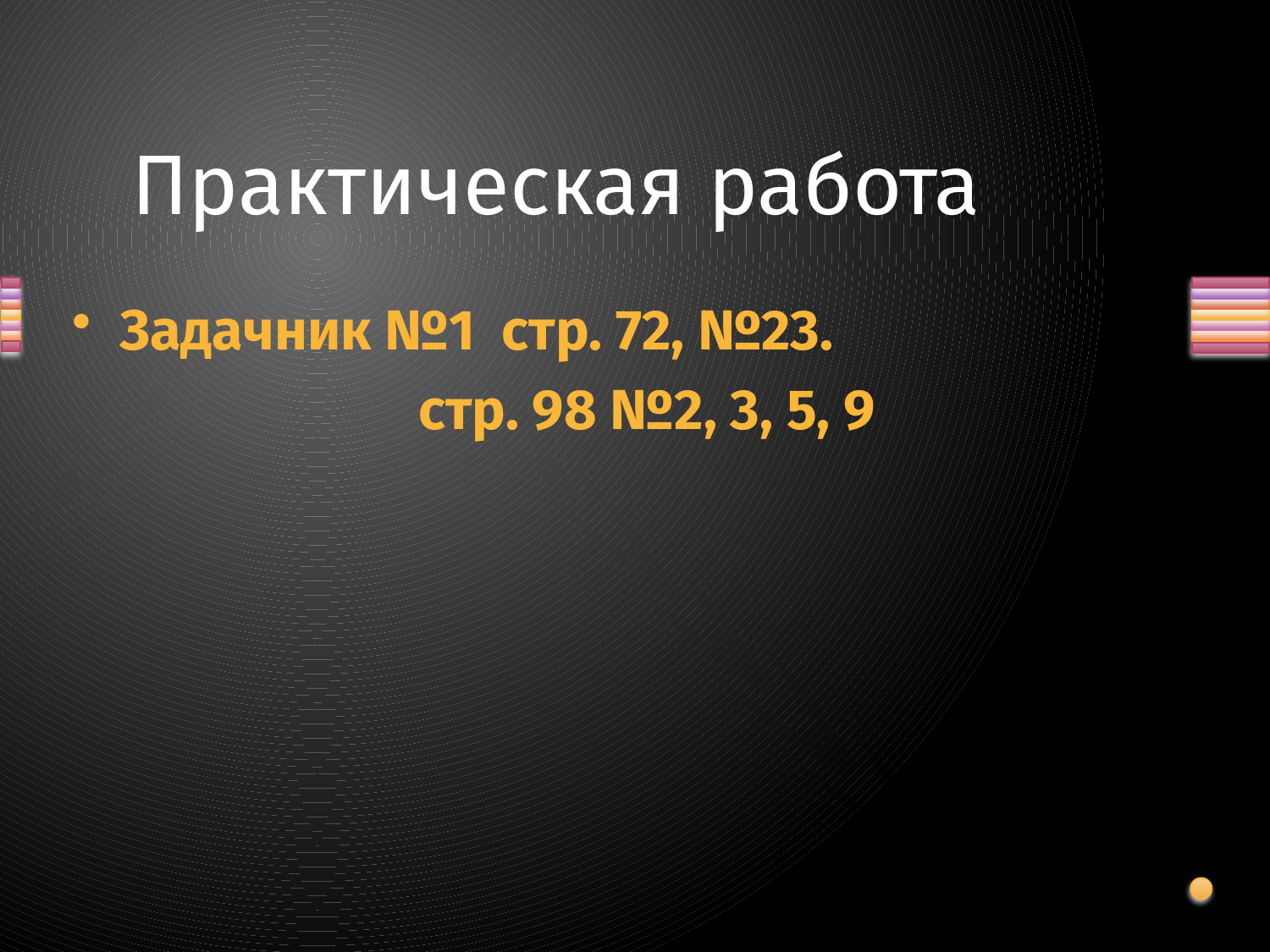

# Практическая работа
Задачник №1  стр. 72, №23.
                          стр. 98 №2, 3, 5, 9